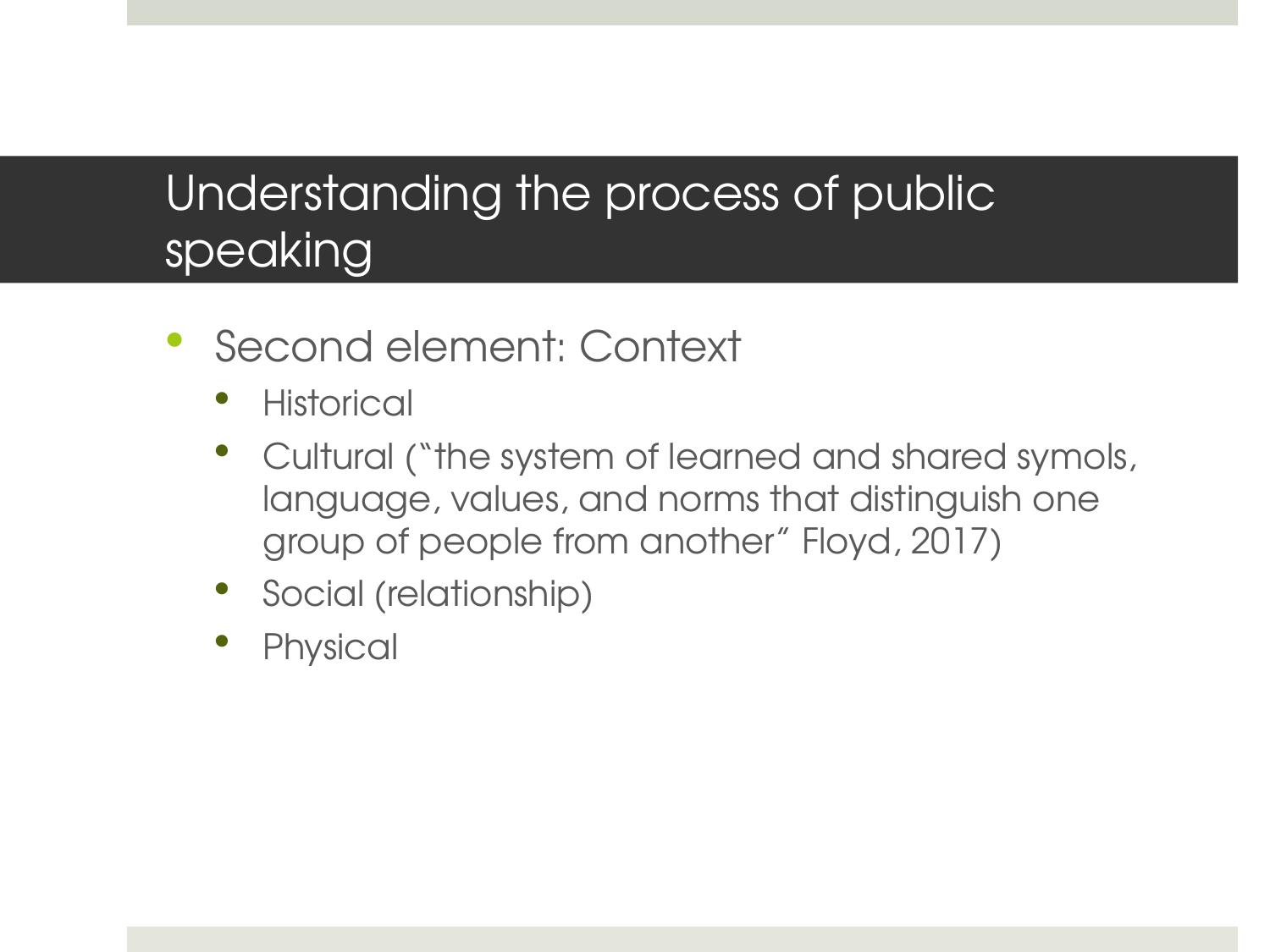

# Understanding the process of public speaking
Second element: Context
Historical
Cultural (“the system of learned and shared symols, language, values, and norms that distinguish one group of people from another” Floyd, 2017)
Social (relationship)
Physical